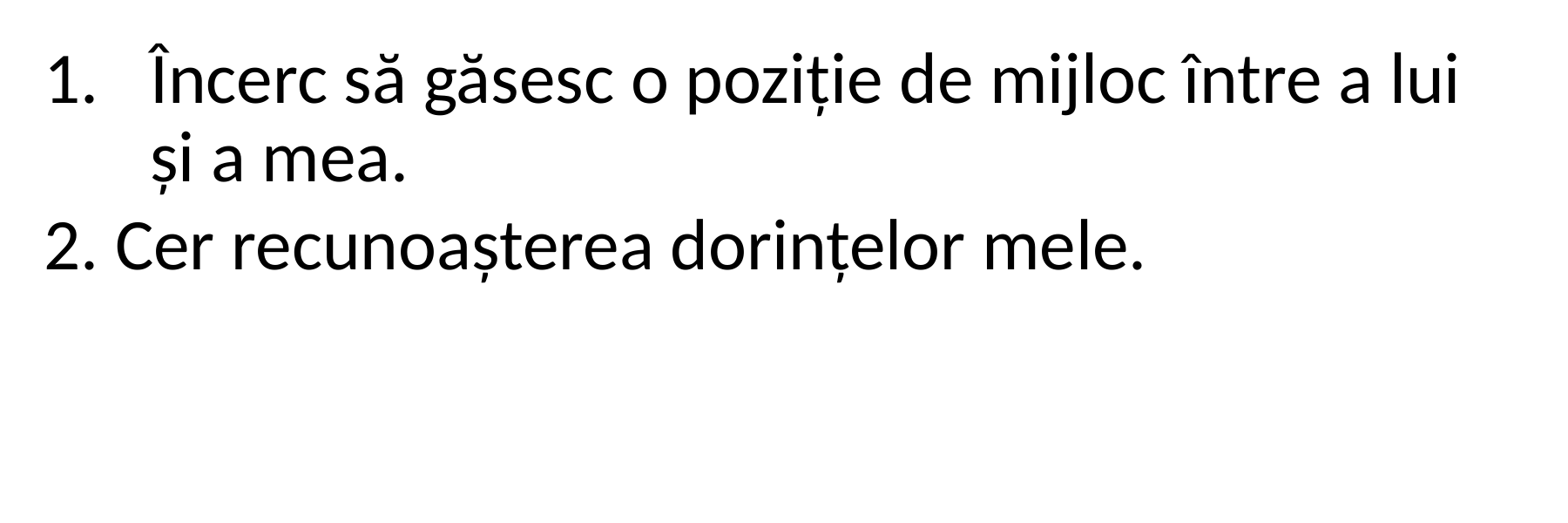

Încerc să găsesc o poziție de mijloc între a lui și a mea.
2. Cer recunoașterea dorințelor mele.